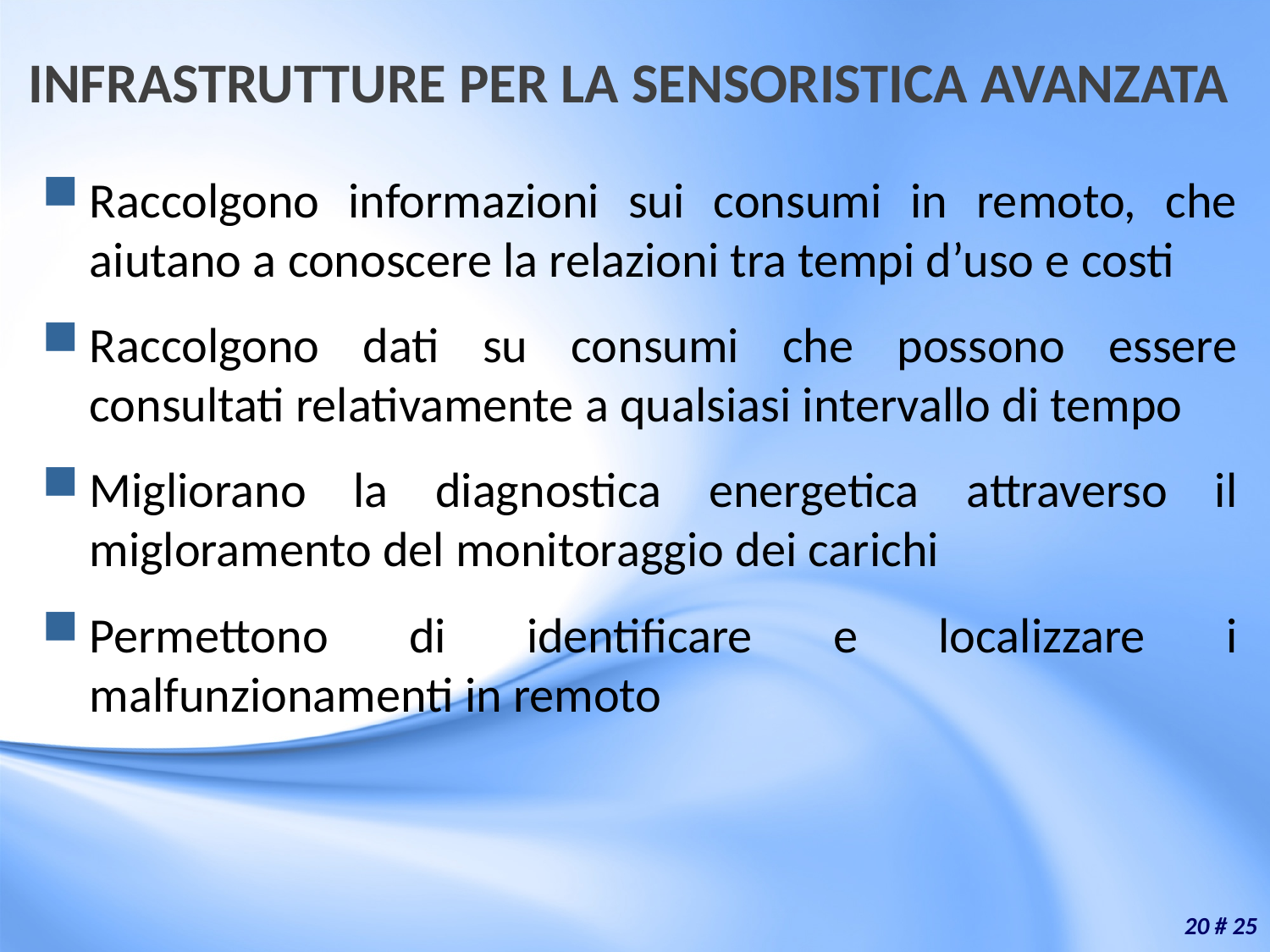

# INFRASTRUTTURE PER LA SENSORISTICA AVANZATA
Raccolgono informazioni sui consumi in remoto, che aiutano a conoscere la relazioni tra tempi d’uso e costi
Raccolgono dati su consumi che possono essere consultati relativamente a qualsiasi intervallo di tempo
Migliorano la diagnostica energetica attraverso il migloramento del monitoraggio dei carichi
Permettono di identificare e localizzare i malfunzionamenti in remoto
20 # 25